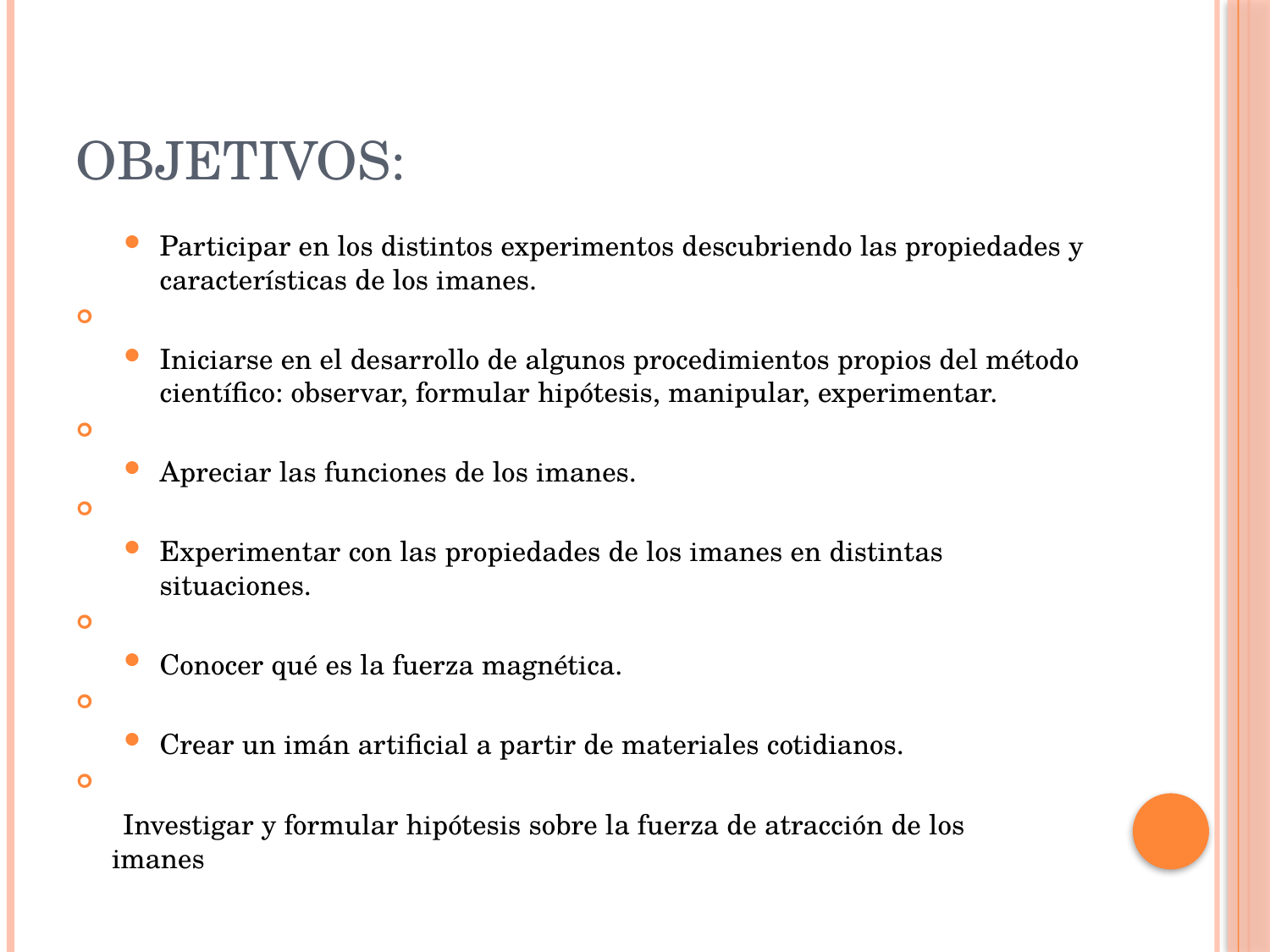

# Objetivos:
Participar en los distintos experimentos descubriendo las propiedades y características de los imanes.

Iniciarse en el desarrollo de algunos procedimientos propios del método científico: observar, formular hipótesis, manipular, experimentar.

Apreciar las funciones de los imanes.

Experimentar con las propiedades de los imanes en distintas situaciones.

Conocer qué es la fuerza magnética.

Crear un imán artificial a partir de materiales cotidianos.

      Investigar y formular hipótesis sobre la fuerza de atracción de los        imanes